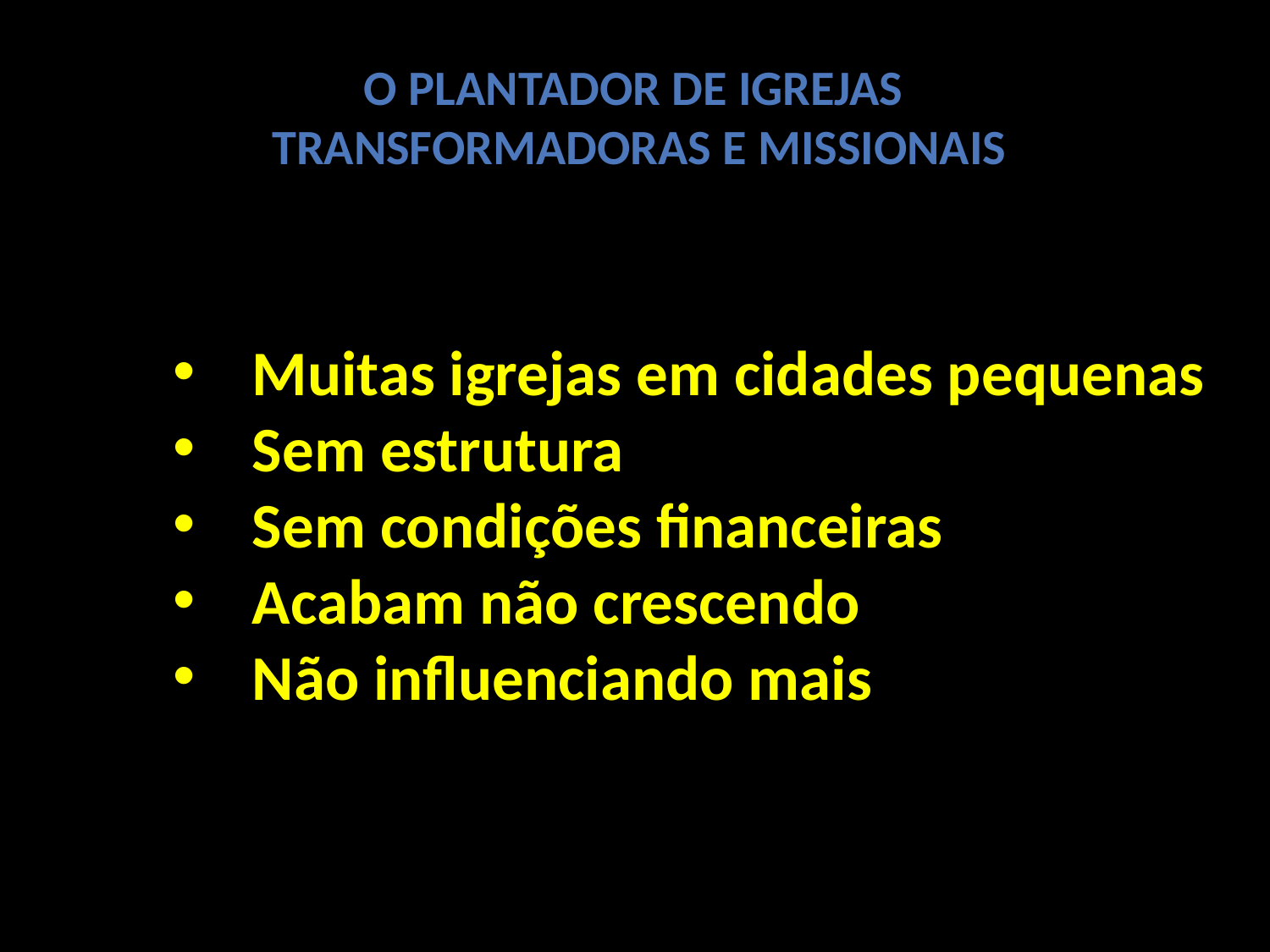

O Plantador de Igrejas
Transformadoras e Missionais
Muitas igrejas em cidades pequenas
Sem estrutura
Sem condições financeiras
Acabam não crescendo
Não influenciando mais